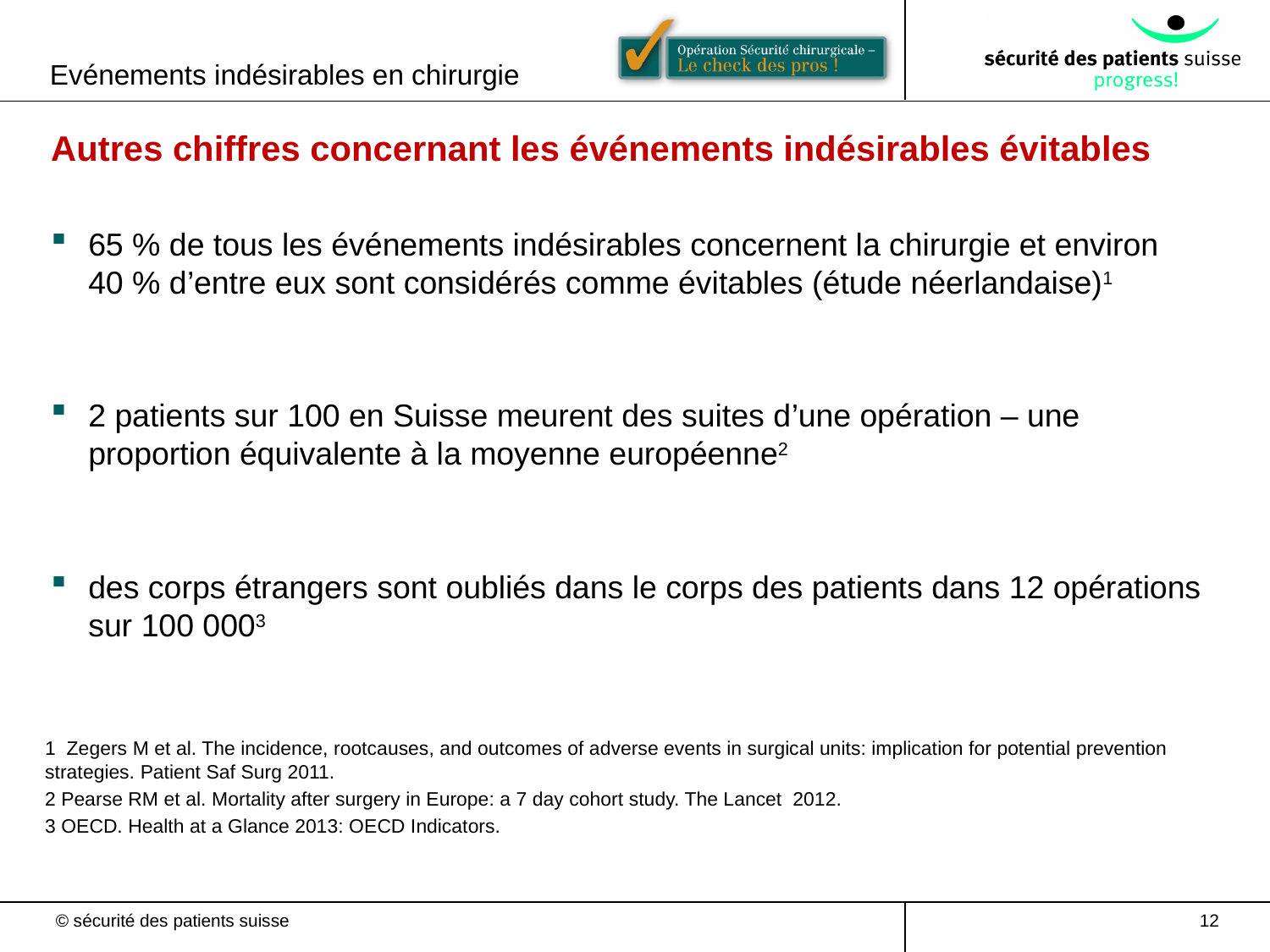

Evénements indésirables en chirurgie
Autres chiffres concernant les événements indésirables évitables

65 % de tous les événements indésirables concernent la chirurgie et environ 40 % d’entre eux sont considérés comme évitables (étude néerlandaise)1

2 patients sur 100 en Suisse meurent des suites d’une opération – une proportion équivalente à la moyenne européenne2

des corps étrangers sont oubliés dans le corps des patients dans 12 opérations sur 100 0003
1  Zegers M et al. The incidence, rootcauses, and outcomes of adverse events in surgical units: implication for potential prevention strategies. Patient Saf Surg 2011.
2 Pearse RM et al. Mortality after surgery in Europe: a 7 day cohort study. The Lancet  2012.
3 OECD. Health at a Glance 2013: OECD Indicators.
12